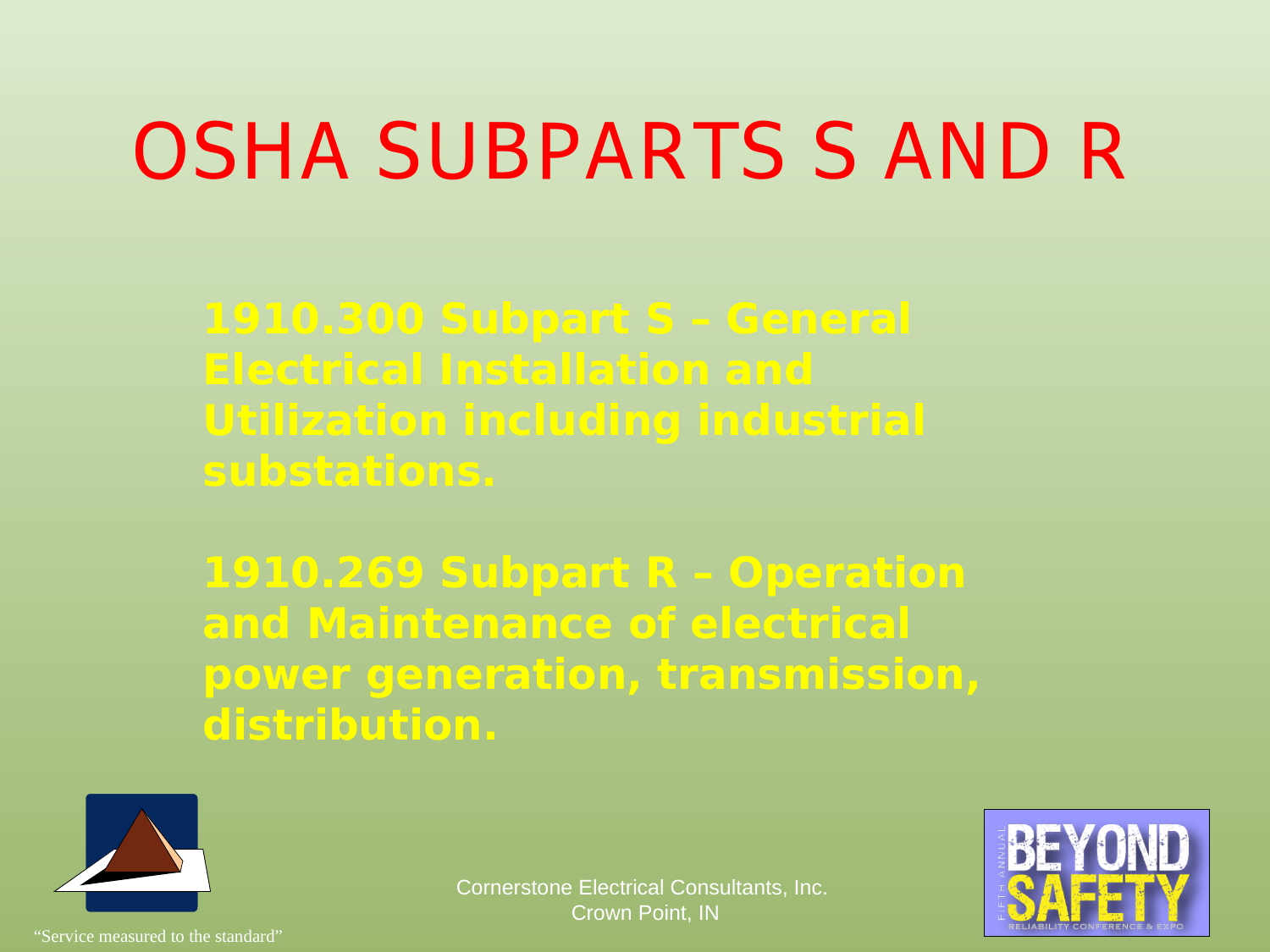

# OSHA SUBPARTS S AND R
1910.300 Subpart S – General Electrical Installation and Utilization including industrial substations.

1910.269 Subpart R – Operation and Maintenance of electrical power generation, transmission, distribution.